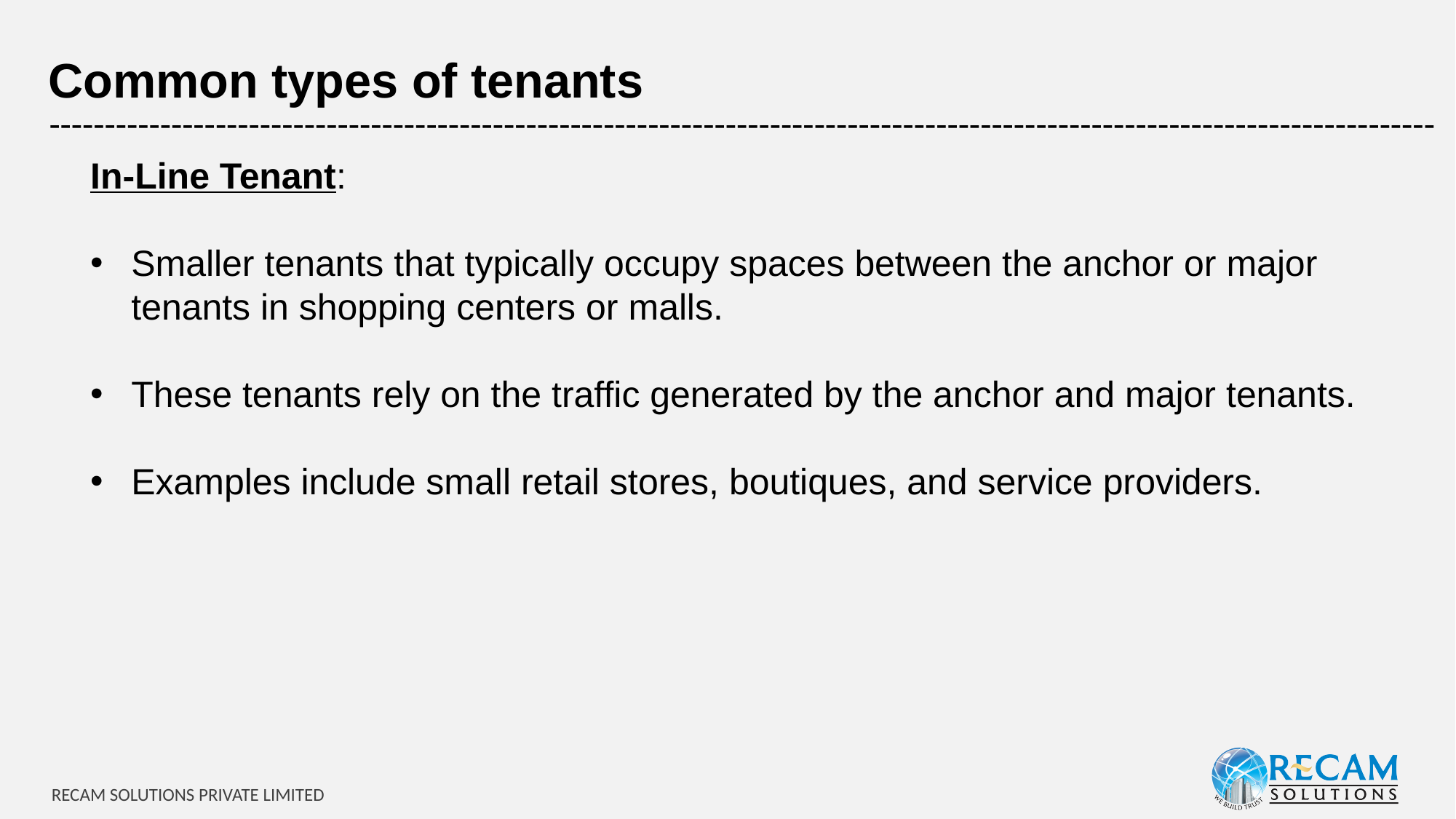

Common types of tenants
-----------------------------------------------------------------------------------------------------------------------------
In-Line Tenant:

Smaller tenants that typically occupy spaces between the anchor or major tenants in shopping centers or malls.

These tenants rely on the traffic generated by the anchor and major tenants.

Examples include small retail stores, boutiques, and service providers.
RECAM SOLUTIONS PRIVATE LIMITED